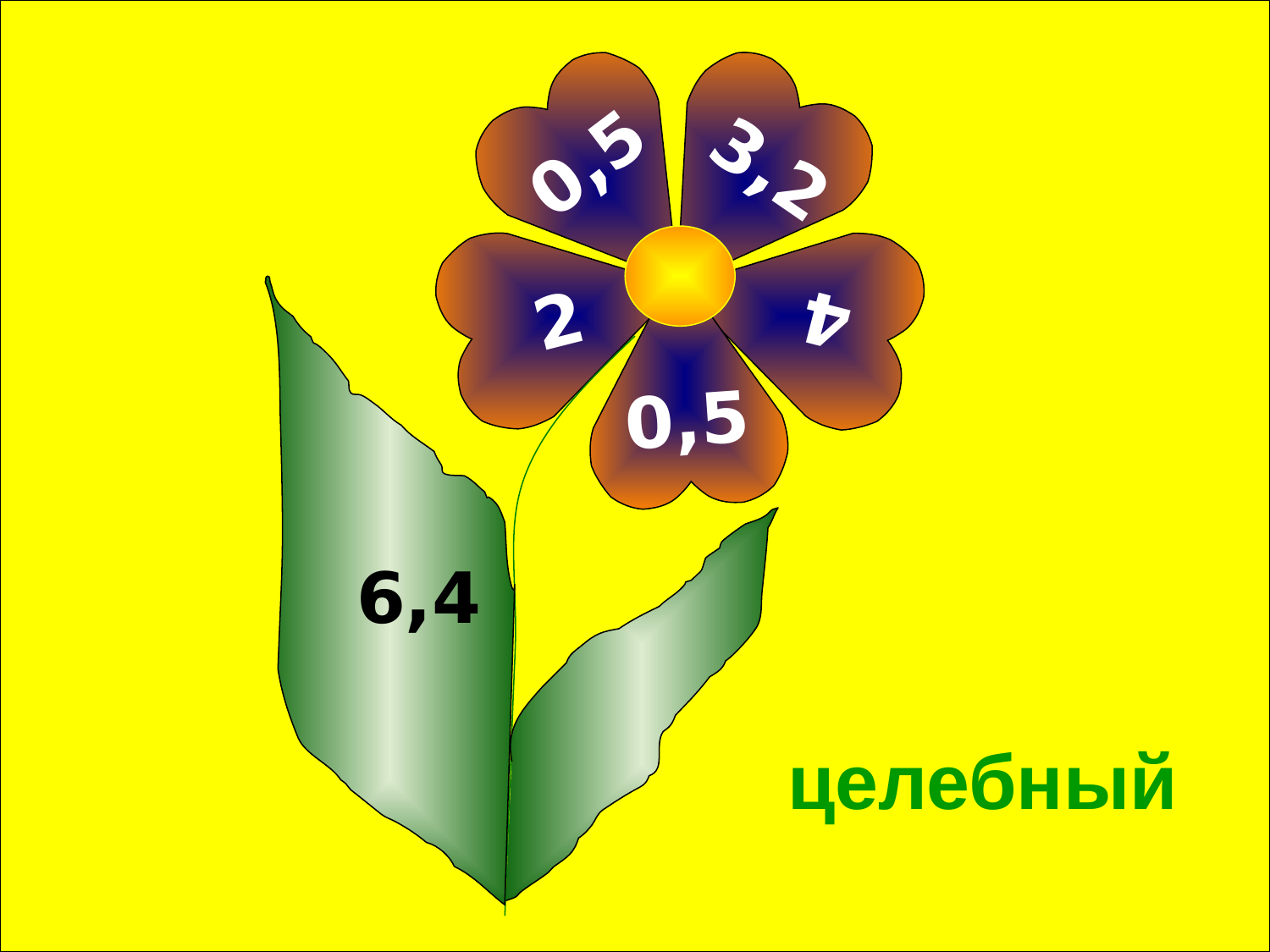

0,5
 3,2
  2
4

0,5

  6,4
целебный